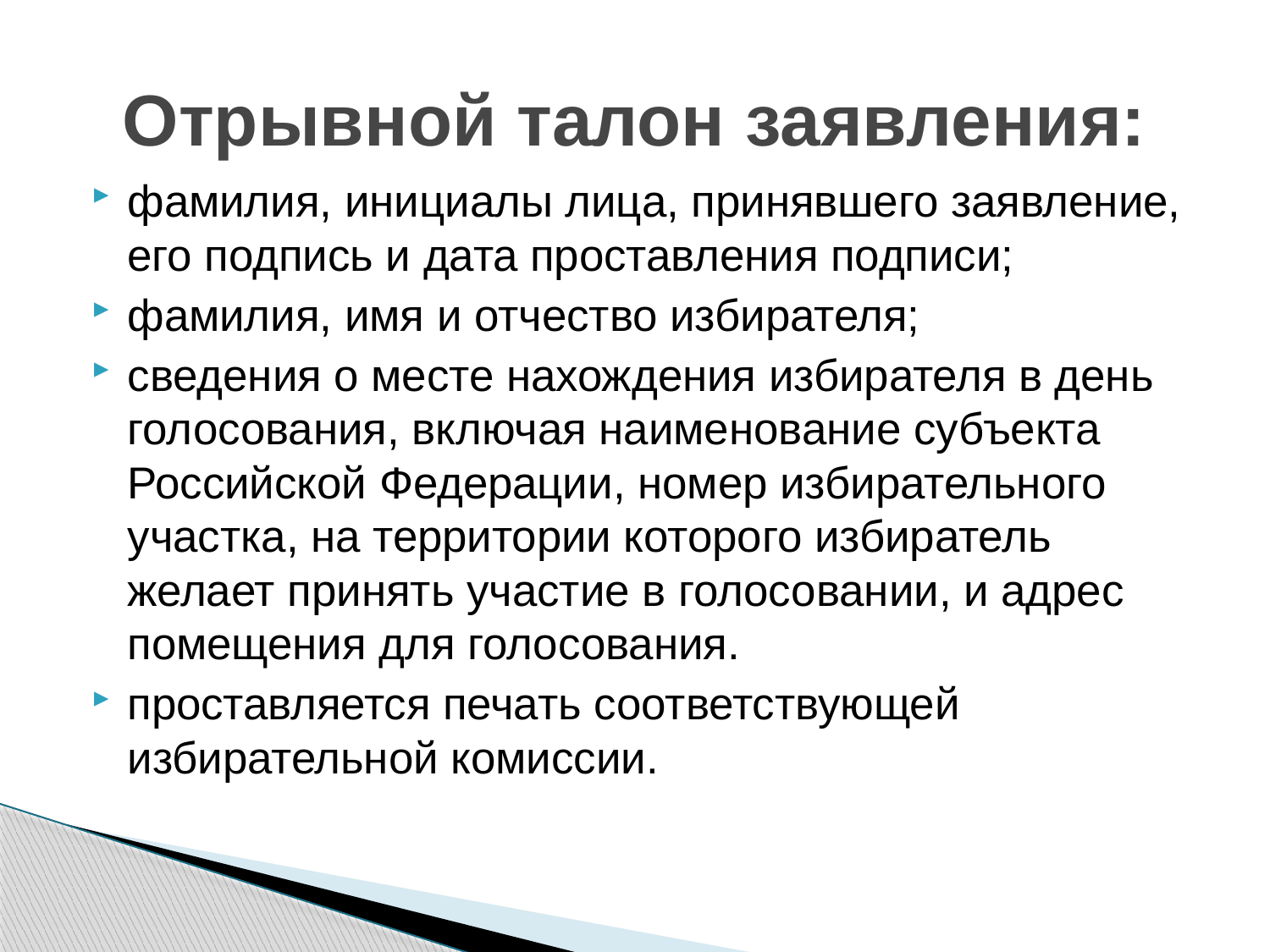

# Отрывной талон заявления:
фамилия, инициалы лица, принявшего заявление, его подпись и дата проставления подписи;
фамилия, имя и отчество избирателя;
сведения о месте нахождения избирателя в день голосования, включая наименование субъекта Российской Федерации, номер избирательного участка, на территории которого избиратель желает принять участие в голосовании, и адрес помещения для голосования.
проставляется печать соответствующей избирательной комиссии.